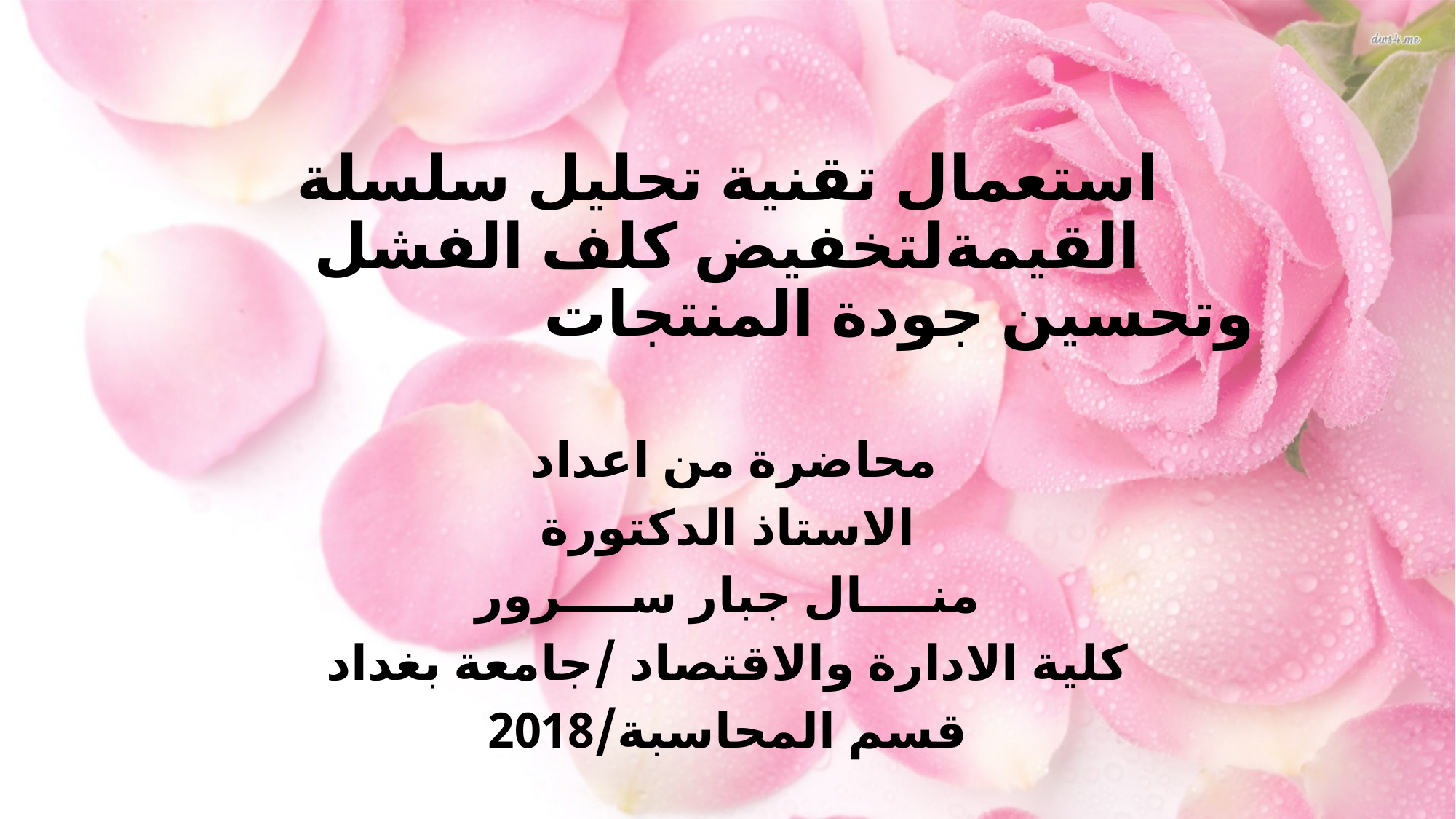

# استعمال تقنية تحليل سلسلة القيمةلتخفيض كلف الفشل وتحسين جودة المنتجات
محاضرة من اعداد
الاستاذ الدكتورة
منــــال جبار ســــرور
كلية الادارة والاقتصاد /جامعة بغداد
قسم المحاسبة/2018